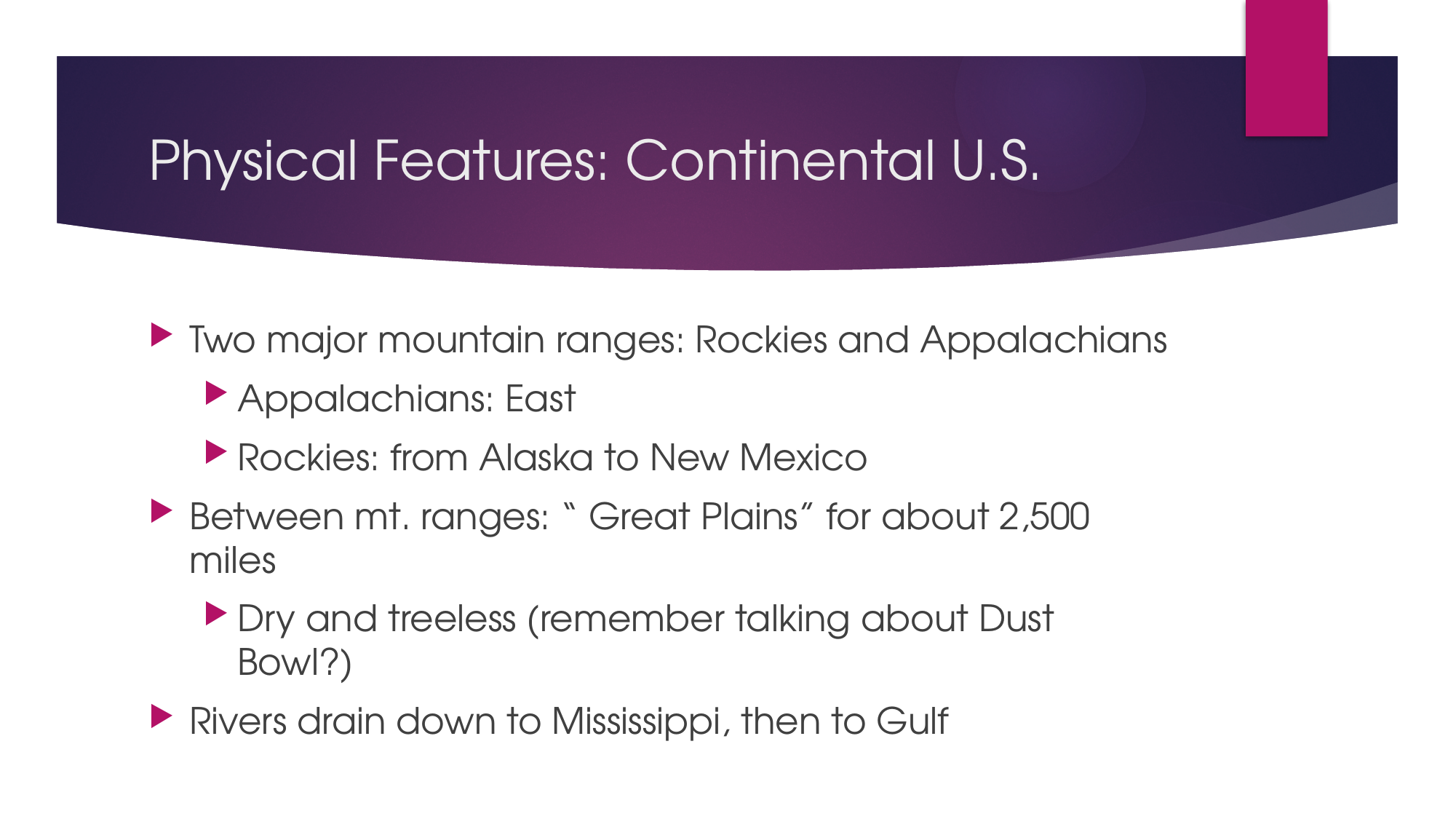

# Physical Features: Continental U.S.
Two major mountain ranges: Rockies and Appalachians
Appalachians: East
Rockies: from Alaska to New Mexico
Between mt. ranges: “ Great Plains” for about 2,500 miles
Dry and treeless (remember talking about Dust Bowl?)
Rivers drain down to Mississippi, then to Gulf